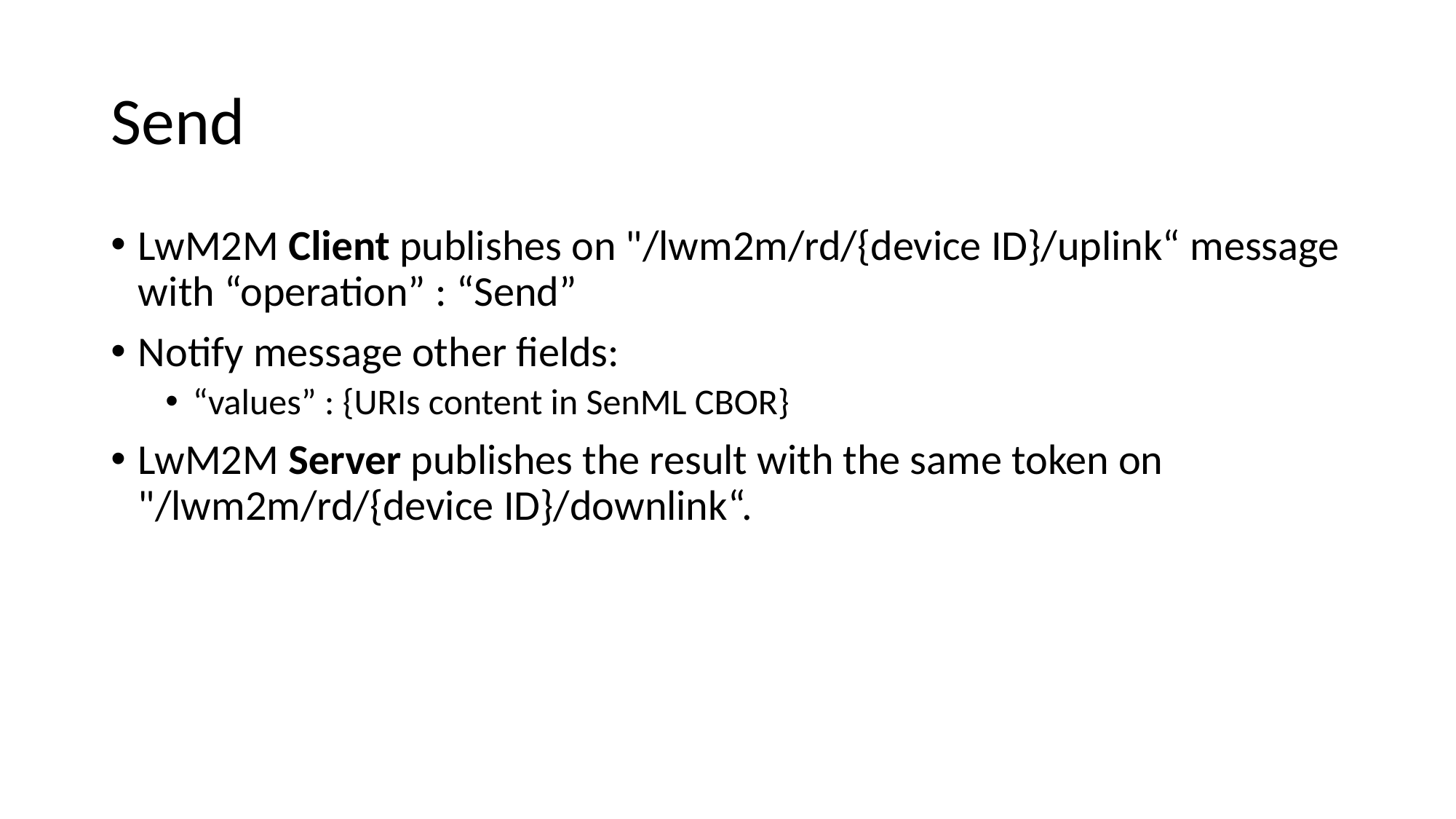

# Send
LwM2M Client publishes on "/lwm2m/rd/{device ID}/uplink“ message with “operation” : “Send”
Notify message other fields:
“values” : {URIs content in SenML CBOR}
LwM2M Server publishes the result with the same token on "/lwm2m/rd/{device ID}/downlink“.